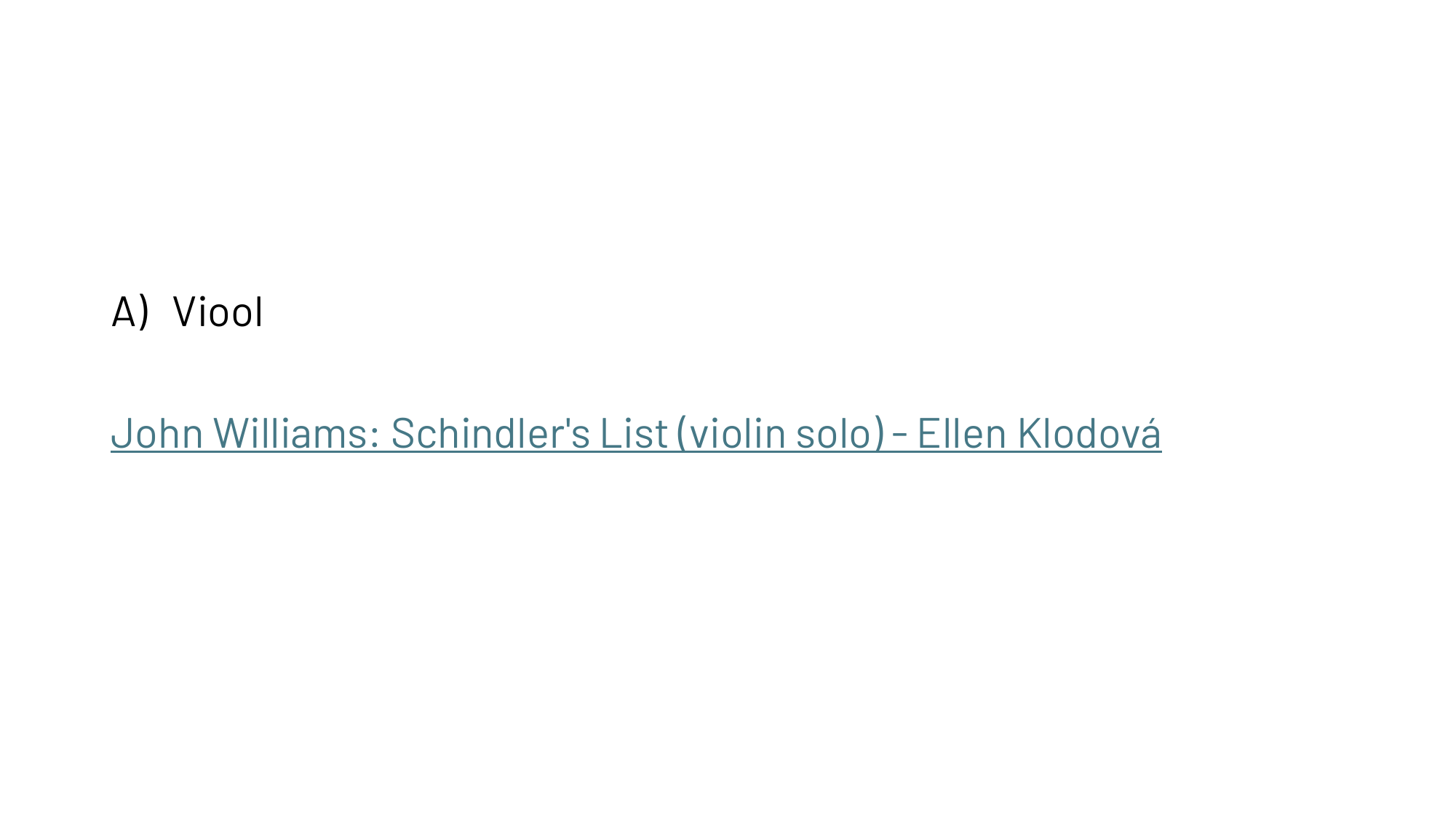

Viool

John Williams: Schindler's List (violin solo) - Ellen Klodová